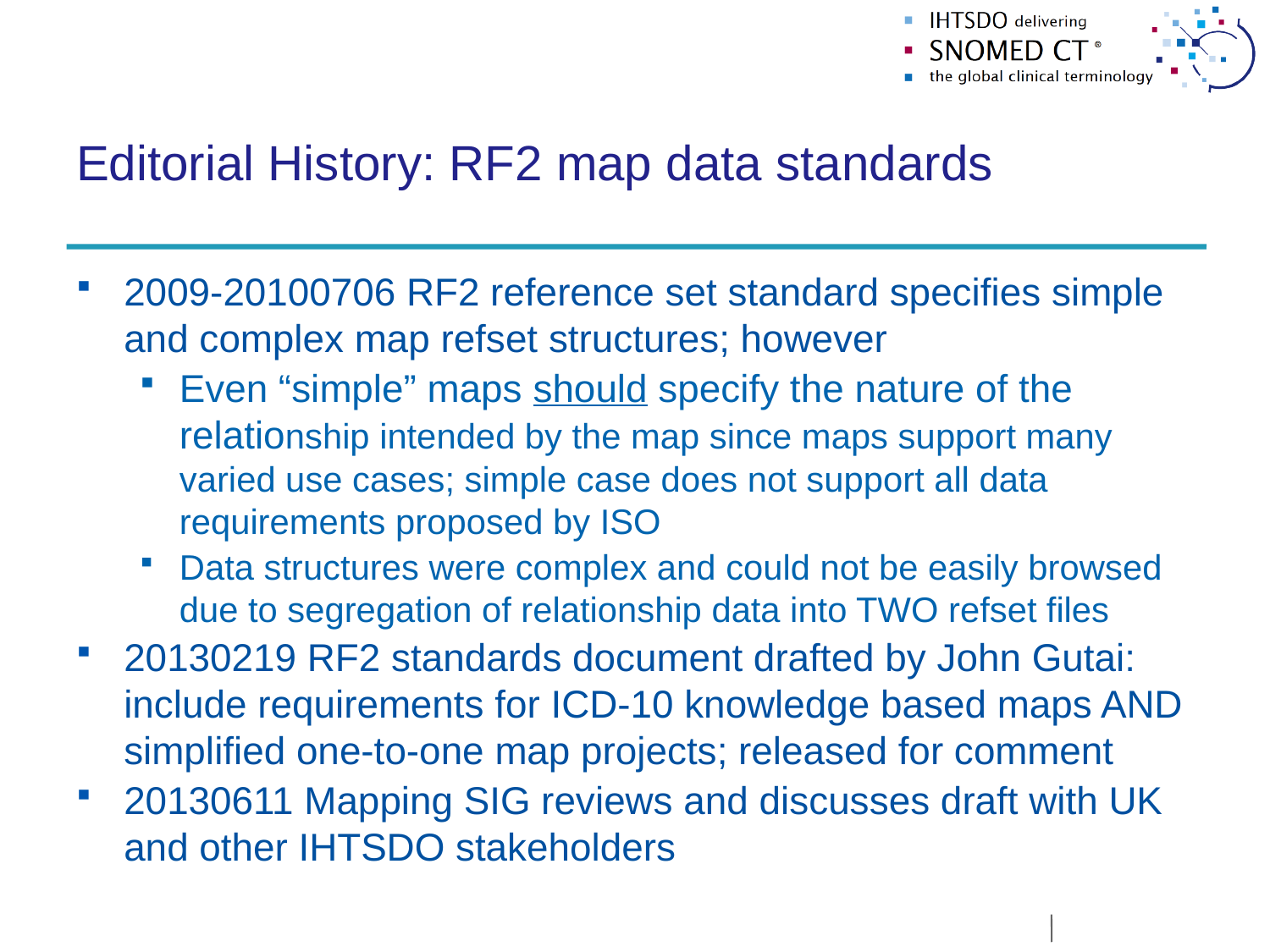

# Editorial History: RF2 map data standards
2009-20100706 RF2 reference set standard specifies simple and complex map refset structures; however
Even “simple” maps should specify the nature of the relationship intended by the map since maps support many varied use cases; simple case does not support all data requirements proposed by ISO
Data structures were complex and could not be easily browsed due to segregation of relationship data into TWO refset files
20130219 RF2 standards document drafted by John Gutai: include requirements for ICD-10 knowledge based maps AND simplified one-to-one map projects; released for comment
20130611 Mapping SIG reviews and discusses draft with UK and other IHTSDO stakeholders